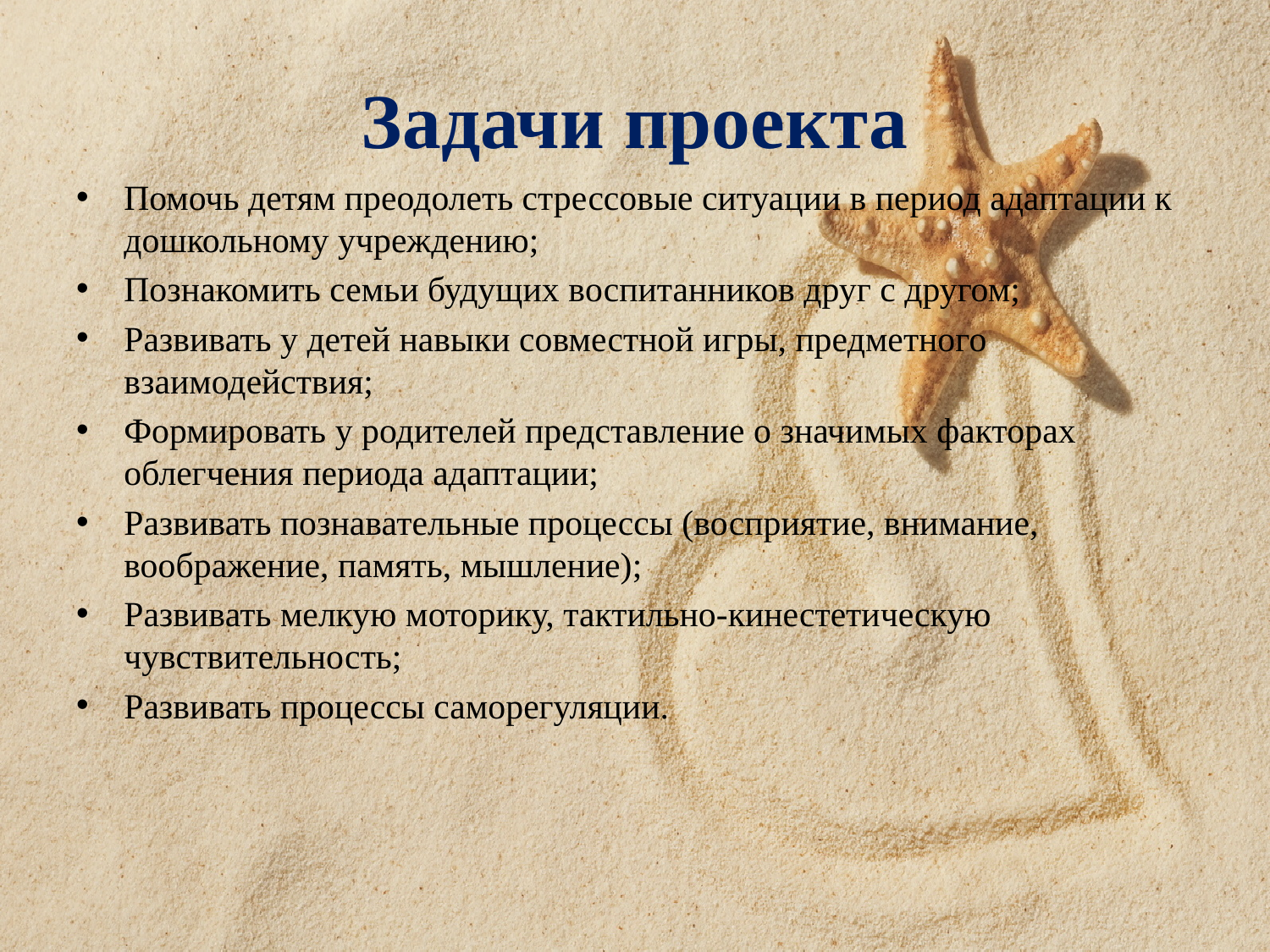

# Задачи проекта
Помочь детям преодолеть стрессовые ситуации в период адаптации к дошкольному учреждению;
Познакомить семьи будущих воспитанников друг с другом;
Развивать у детей навыки совместной игры, предметного взаимодействия;
Формировать у родителей представление о значимых факторах облегчения периода адаптации;
Развивать познавательные процессы (восприятие, внимание, воображение, память, мышление);
Развивать мелкую моторику, тактильно-кинестетическую чувствительность;
Развивать процессы саморегуляции.